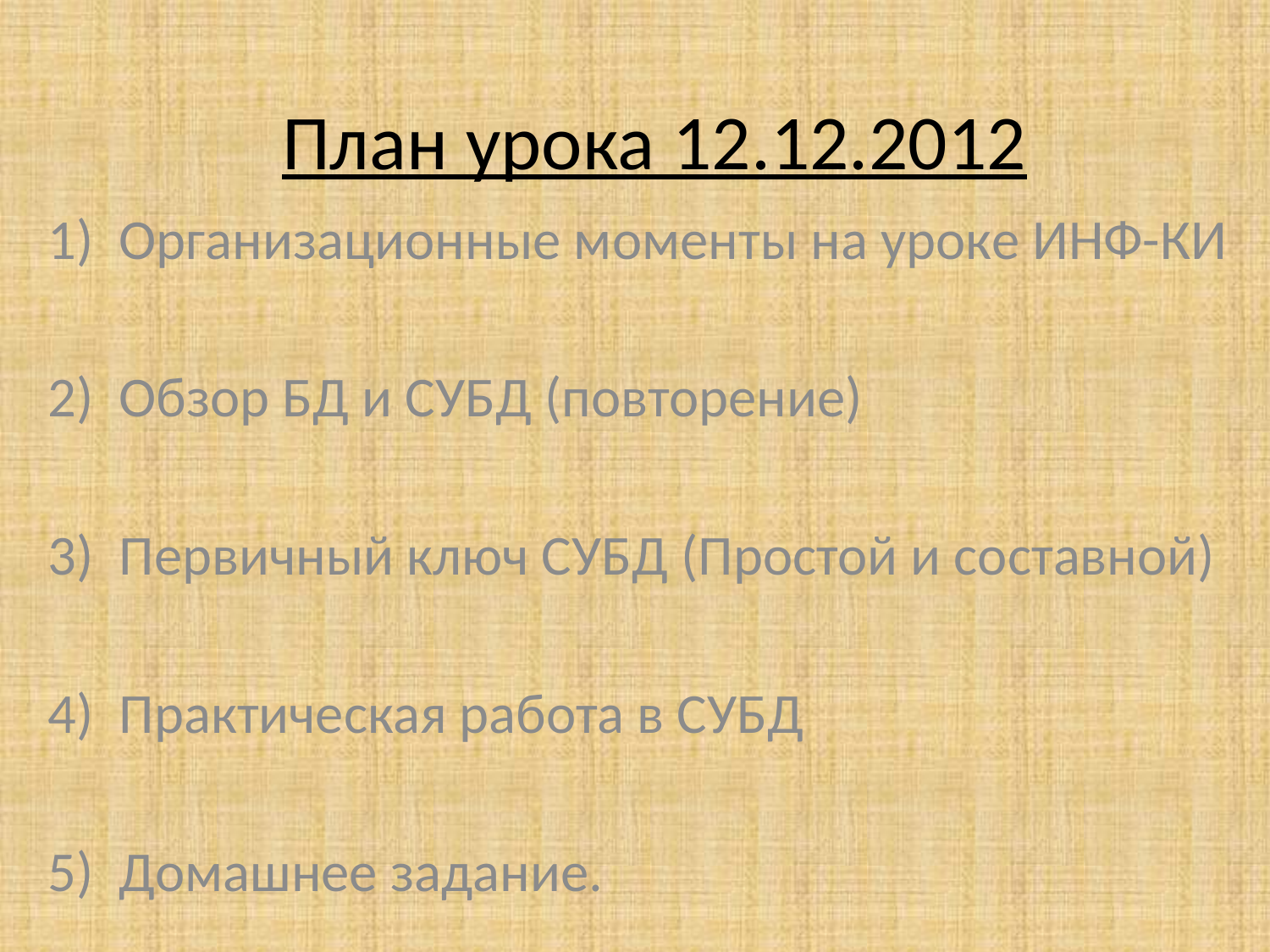

# План урока 12.12.2012
Организационные моменты на уроке ИНФ-КИ

Обзор БД и СУБД (повторение)

Первичный ключ СУБД (Простой и составной)

Практическая работа в СУБД

Домашнее задание.